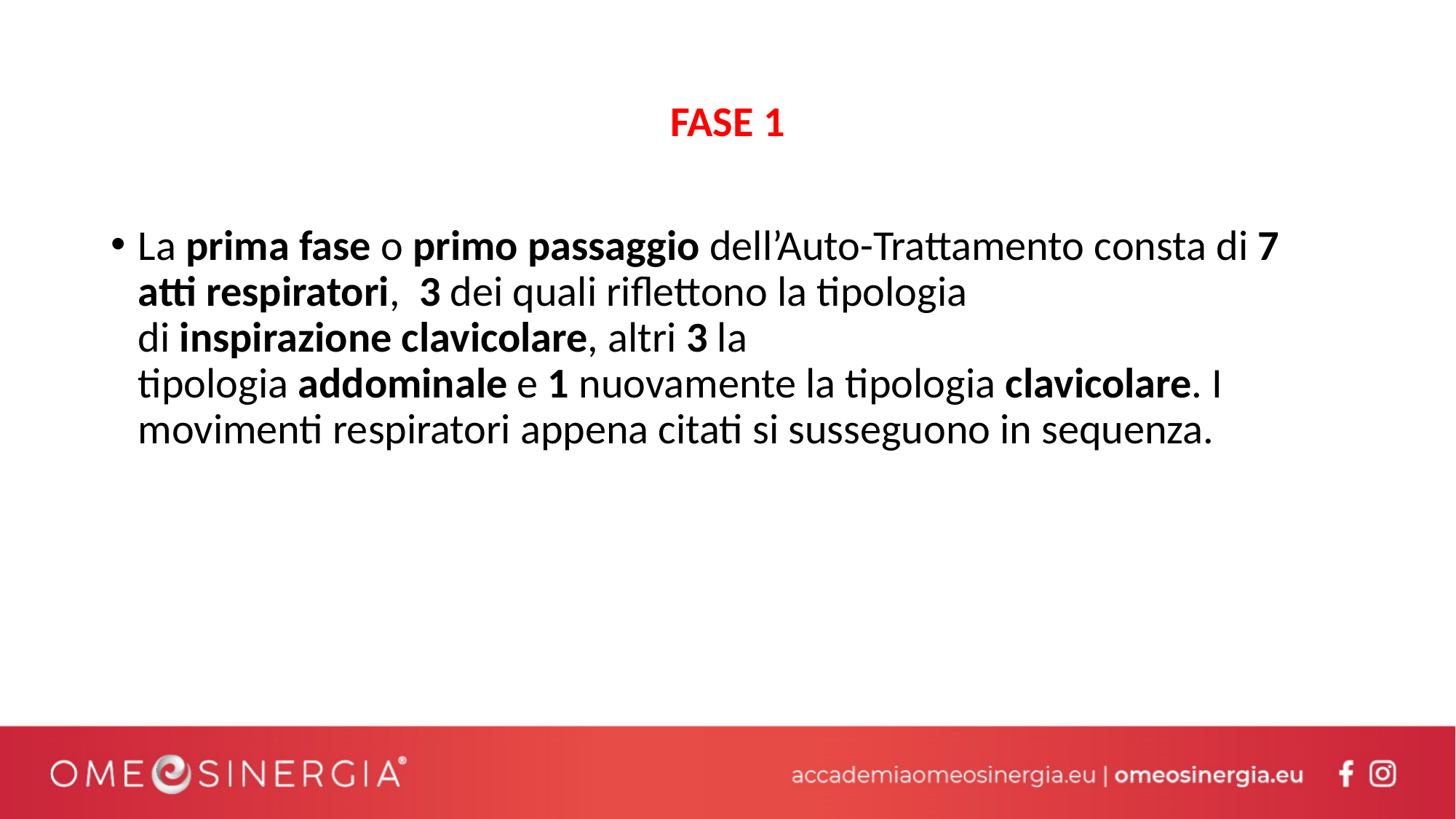

# FASE 1
La prima fase o primo passaggio dell’Auto-Trattamento consta di 7 atti respiratori,  3 dei quali riflettono la tipologia di inspirazione clavicolare, altri 3 la tipologia addominale e 1 nuovamente la tipologia clavicolare. I movimenti respiratori appena citati si susseguono in sequenza.